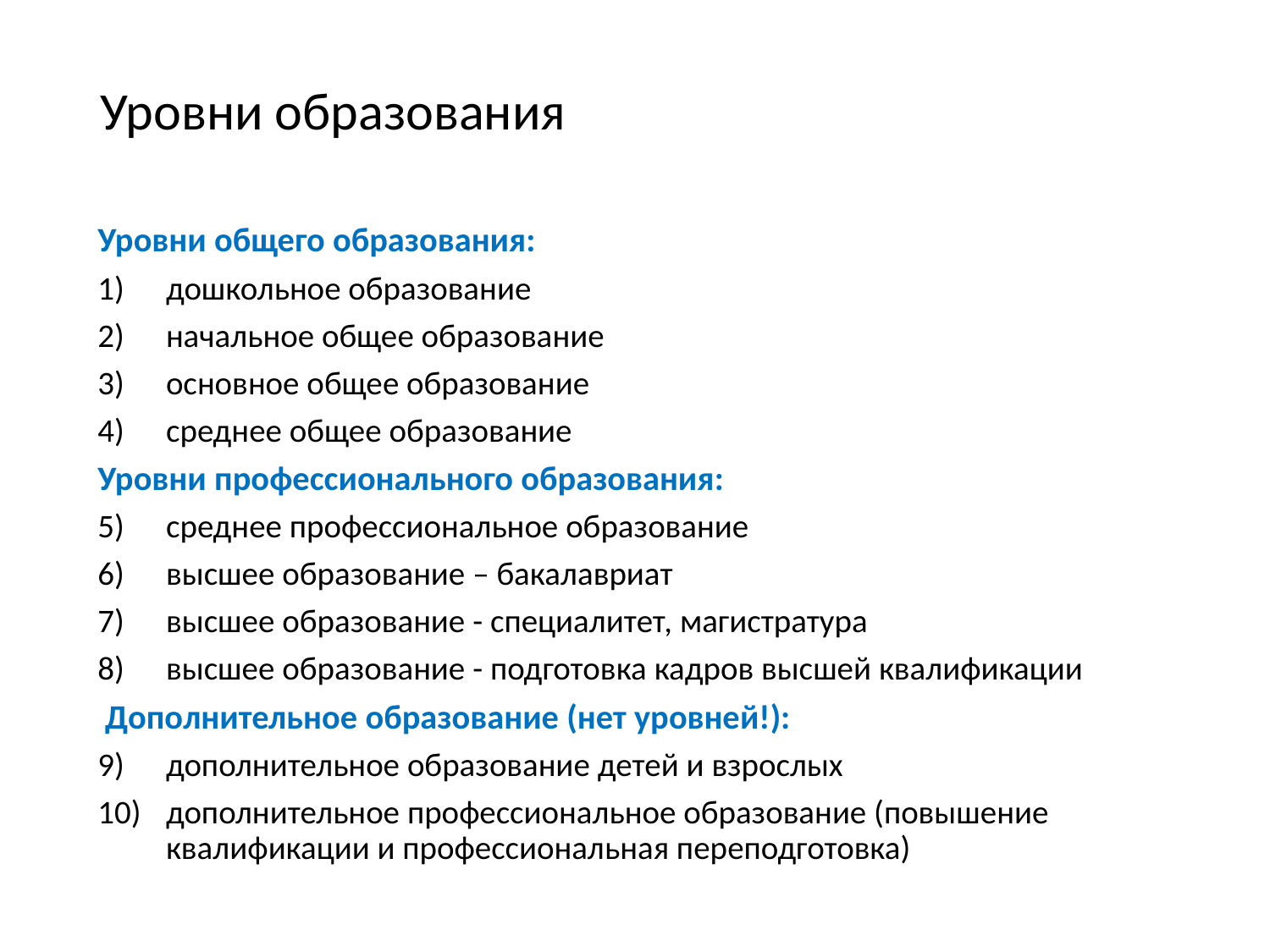

# Уровни образования
Уровни общего образования:
дошкольное образование
начальное общее образование
основное общее образование
среднее общее образование
Уровни профессионального образования:
среднее профессиональное образование
высшее образование – бакалавриат
высшее образование - специалитет, магистратура
высшее образование - подготовка кадров высшей квалификации
 Дополнительное образование (нет уровней!):
дополнительное образование детей и взрослых
дополнительное профессиональное образование (повышение квалификации и профессиональная переподготовка)